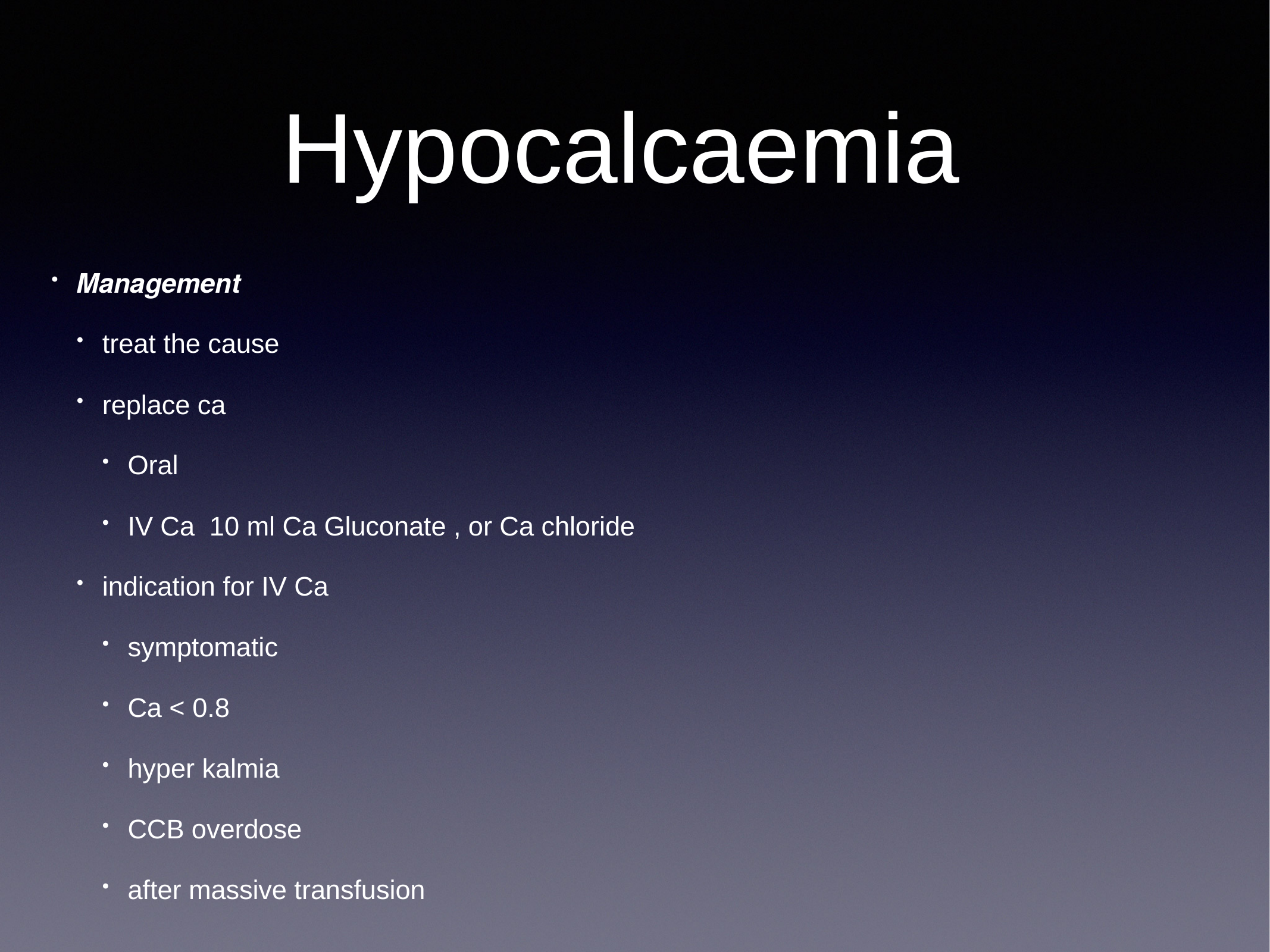

# Hypocalcaemia
Management
treat the cause
replace ca
Oral
IV Ca  10 ml Ca Gluconate , or Ca chloride
indication for IV Ca
symptomatic
Ca < 0.8
hyper kalmia
CCB overdose
after massive transfusion